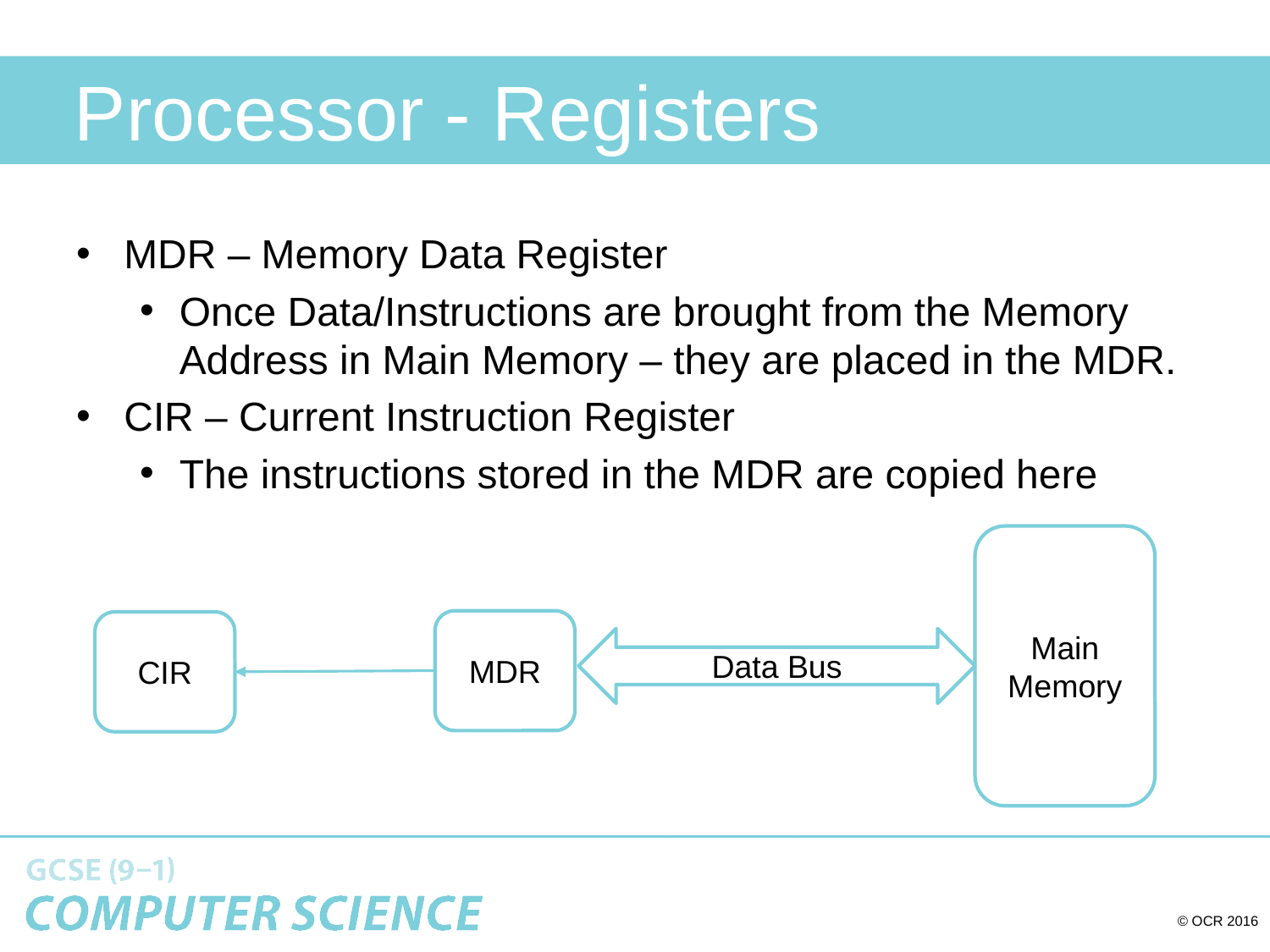

# Processor - Registers
MDR – Memory Data Register
Once Data/Instructions are brought from the Memory Address in Main Memory – they are placed in the MDR.
CIR – Current Instruction Register
The instructions stored in the MDR are copied here

Main Memory
MDR
CIR

Data Bus